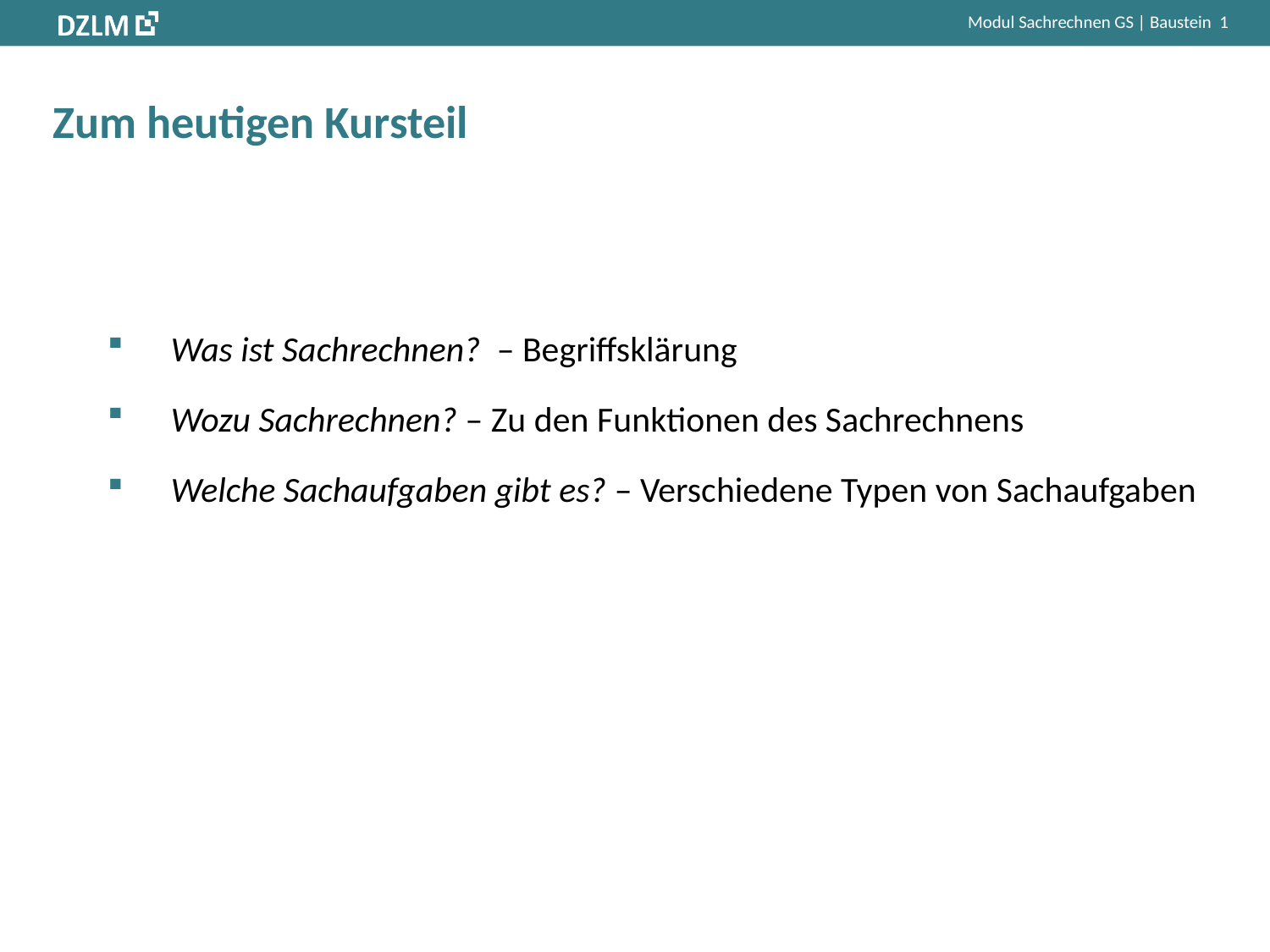

# Zum heutigen Kursteil
Was ist Sachrechnen?  – Begriffsklärung
Wozu Sachrechnen? – Zu den Funktionen des Sachrechnens
Welche Sachaufgaben gibt es? – Verschiedene Typen von Sachaufgaben